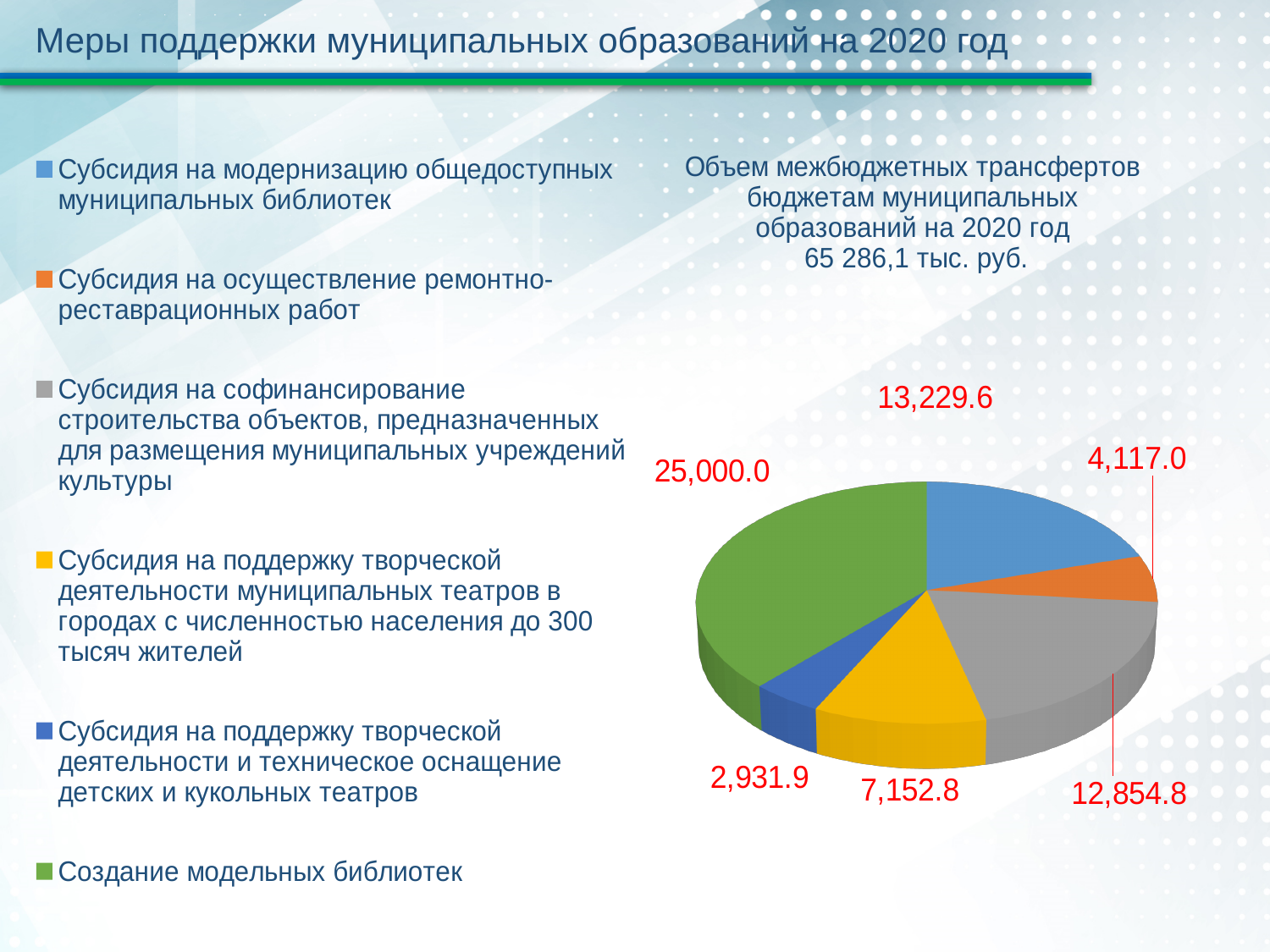

Меры поддержки муниципальных образований на 2020 год

[unsupported chart]